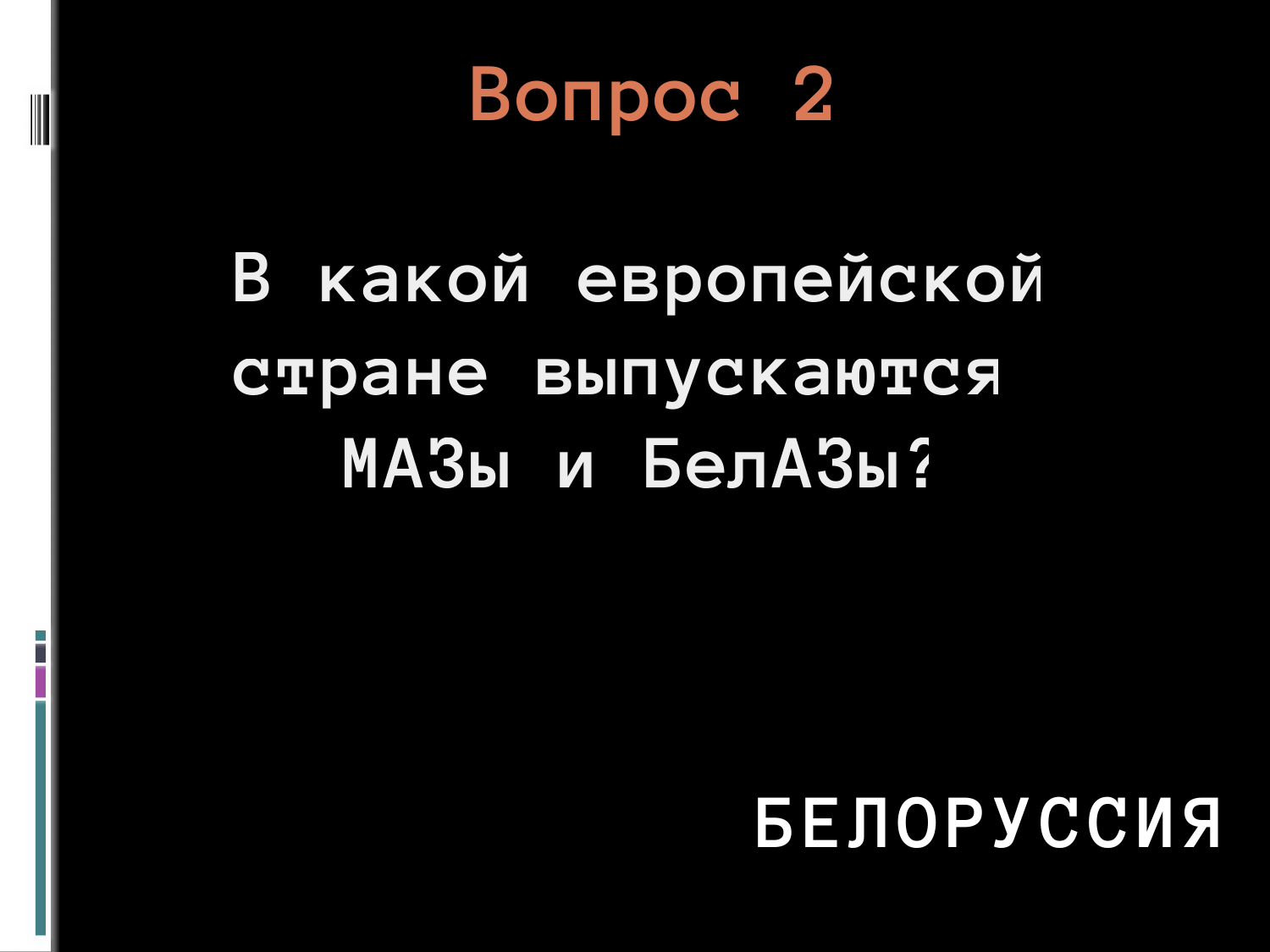

# Вопрос 2
В какой европейской стране выпускаются
МАЗы и БелАЗы?
Белоруссия